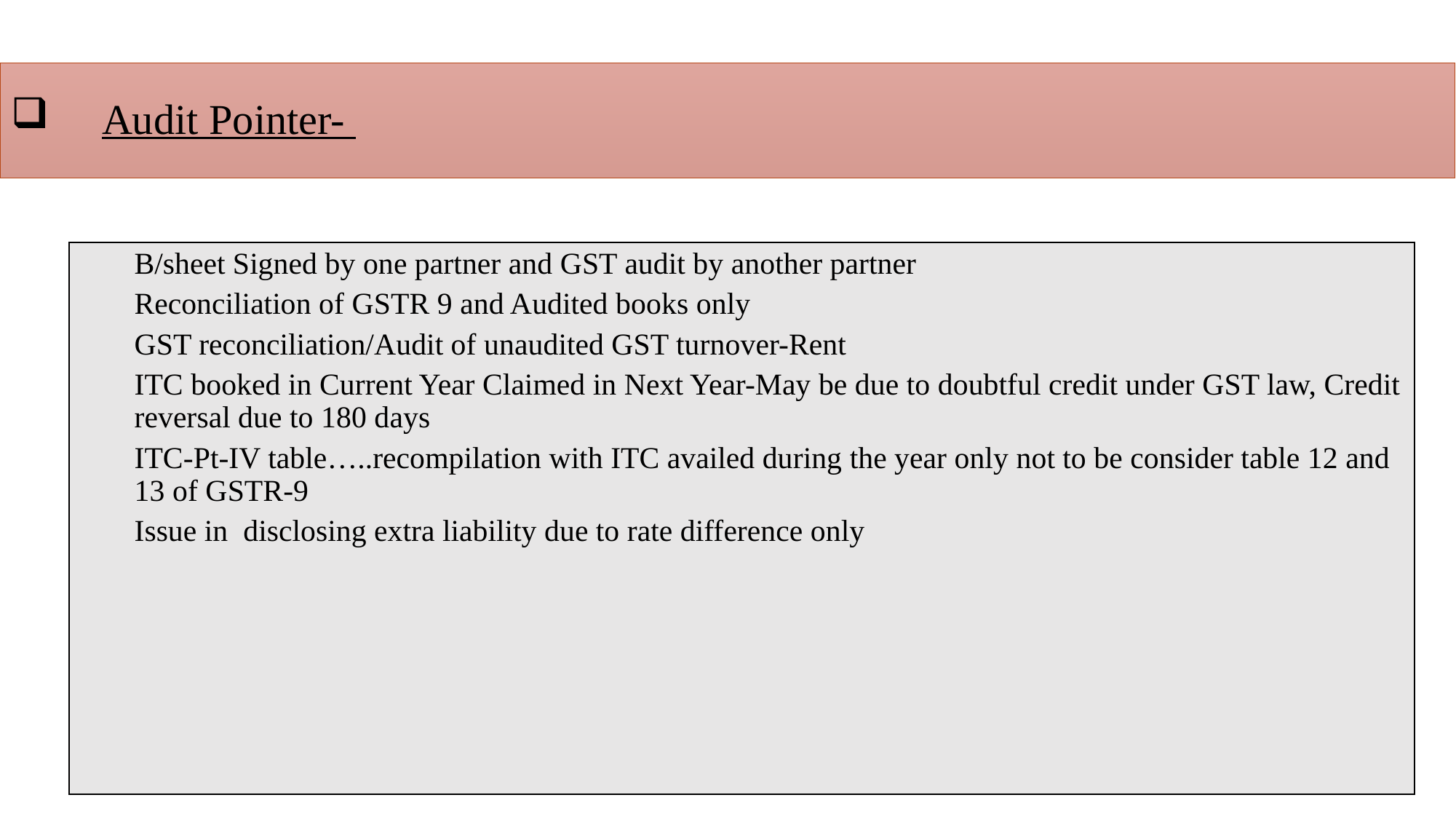

# Audit Pointer-
B/sheet Signed by one partner and GST audit by another partner
Reconciliation of GSTR 9 and Audited books only
GST reconciliation/Audit of unaudited GST turnover-Rent
ITC booked in Current Year Claimed in Next Year-May be due to doubtful credit under GST law, Credit reversal due to 180 days
ITC-Pt-IV table…..recompilation with ITC availed during the year only not to be consider table 12 and 13 of GSTR-9
Issue in  disclosing extra liability due to rate difference only